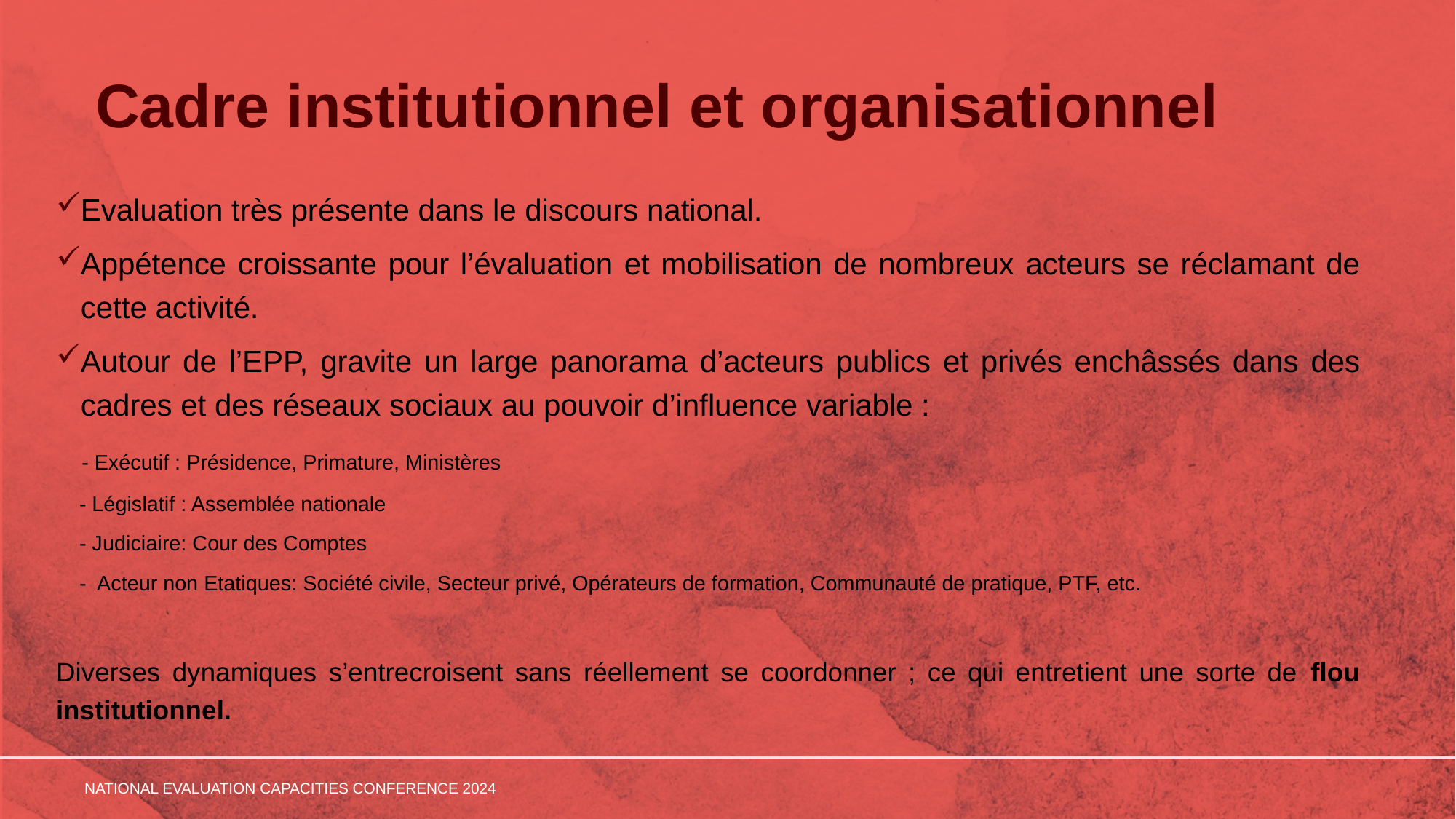

# Cadre institutionnel et organisationnel
Evaluation très présente dans le discours national.
Appétence croissante pour l’évaluation et mobilisation de nombreux acteurs se réclamant de cette activité.
Autour de l’EPP, gravite un large panorama d’acteurs publics et privés enchâssés dans des cadres et des réseaux sociaux au pouvoir d’influence variable :
   - Exécutif : Présidence, Primature, Ministères
    - Législatif : Assemblée nationale
    - Judiciaire: Cour des Comptes
    -  Acteur non Etatiques: Société civile, Secteur privé, Opérateurs de formation, Communauté de pratique, PTF, etc.
Diverses dynamiques s’entrecroisent sans réellement se coordonner ; ce qui entretient une sorte de flou institutionnel.